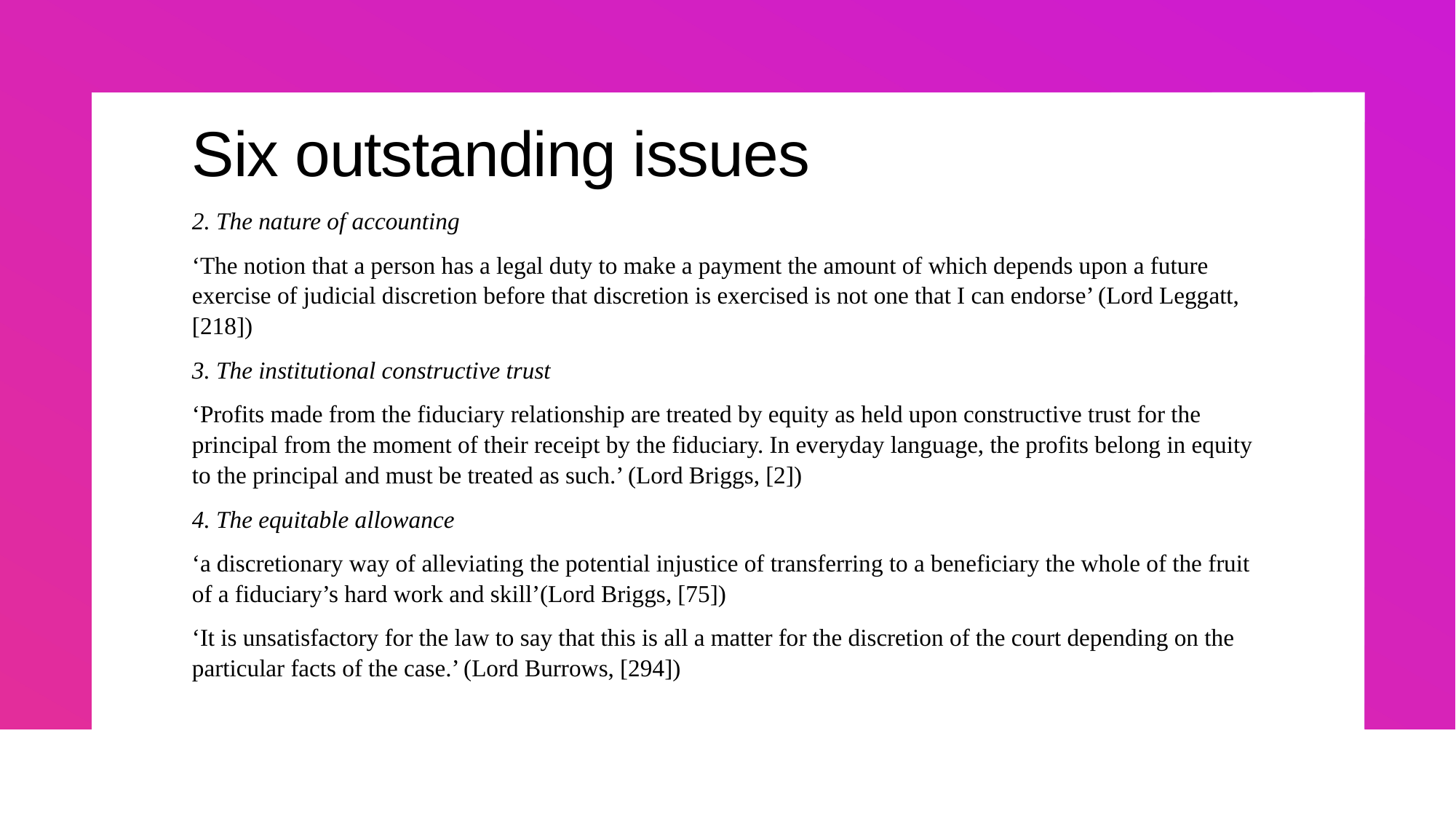

# Six outstanding issues
2. The nature of accounting
‘The notion that a person has a legal duty to make a payment the amount of which depends upon a future exercise of judicial discretion before that discretion is exercised is not one that I can endorse’ (Lord Leggatt, [218])
3. The institutional constructive trust
‘Profits made from the fiduciary relationship are treated by equity as held upon constructive trust for the principal from the moment of their receipt by the fiduciary. In everyday language, the profits belong in equity to the principal and must be treated as such.’ (Lord Briggs, [2])
4. The equitable allowance
‘a discretionary way of alleviating the potential injustice of transferring to a beneficiary the whole of the fruit of a fiduciary’s hard work and skill’(Lord Briggs, [75])
‘It is unsatisfactory for the law to say that this is all a matter for the discretion of the court depending on the particular facts of the case.’ (Lord Burrows, [294])